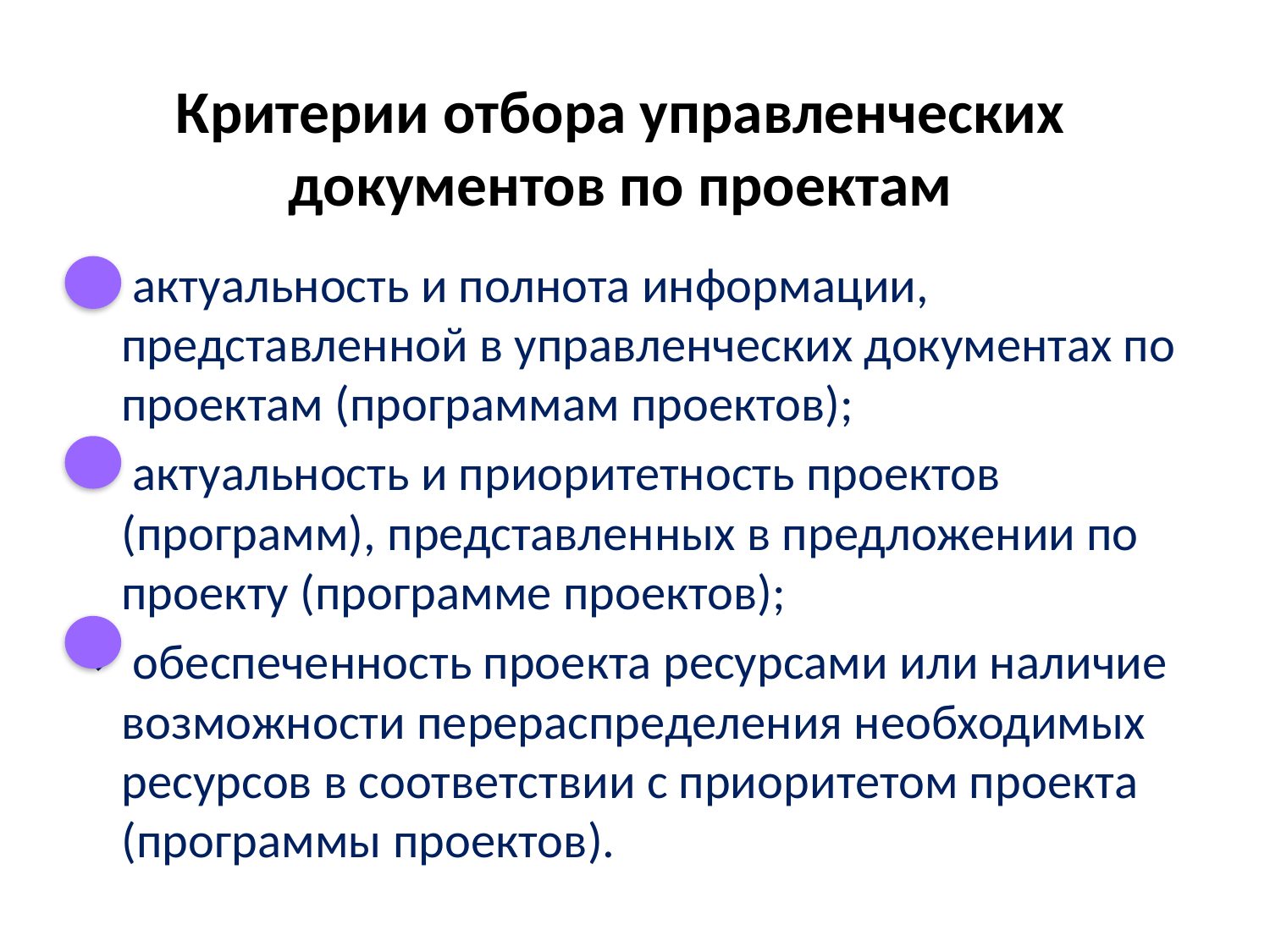

# Критерии отбора управленческих документов по проектам
 актуальность и полнота информации, представленной в управленческих документах по проектам (программам проектов);
 актуальность и приоритетность проектов (программ), представленных в предложении по проекту (программе проектов);
 обеспеченность проекта ресурсами или наличие возможности перераспределения необходимых ресурсов в соответствии с приоритетом проекта (программы проектов).